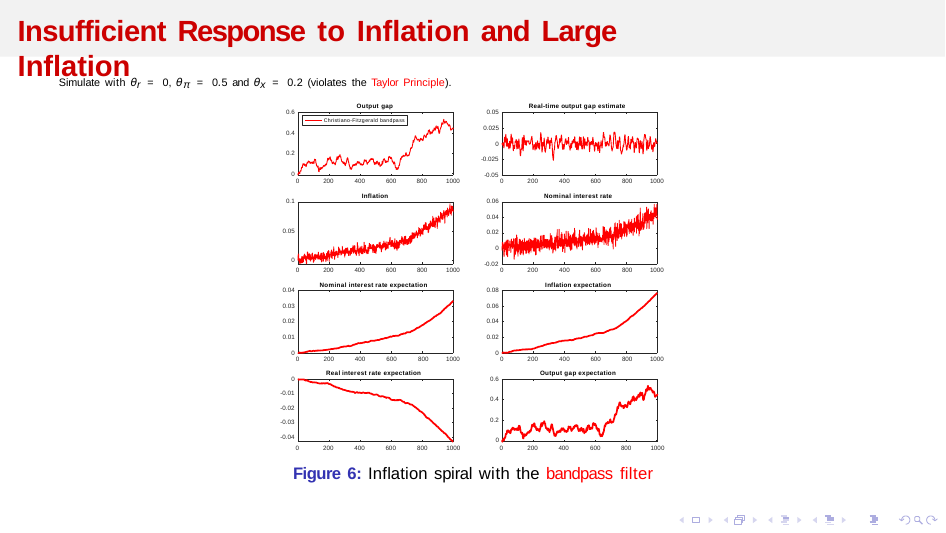

# Insufficient Response to Inflation and Large Inflation
Simulate with θr = 0, θπ = 0.5 and θx = 0.2 (violates the Taylor Principle).
Output gap
Real-time output gap estimate
0.05
0.6

Christiano-Fitzgerald bandpass

0.025
0.4

0
0.2
-0.025
0
-0.05
0
200
400            600
800
1000
0
200            400            600            800
1000
Inflation
Nominal interest rate
0.06
0.1

0.04
0.05
0.02
0
0
-0.02
0
200           400           600           800

Nominal interest rate expectation
1000
0
200            400            600            800
1000
Inflation expectation
0.04
0.08

0.03
0.06

0.02
0.04
0.01
0.02
0
0
0
200            400            600            800
1000
0
200            400            600            800
1000
Real interest rate expectation
Output gap expectation
0
0.6

-0.01
0.4
-0.02
0.2
-0.03
-0.04
0
0	200           400           600           800          1000	0	200           400           600           800          1000
Figure 6: Inflation spiral with the bandpass filter